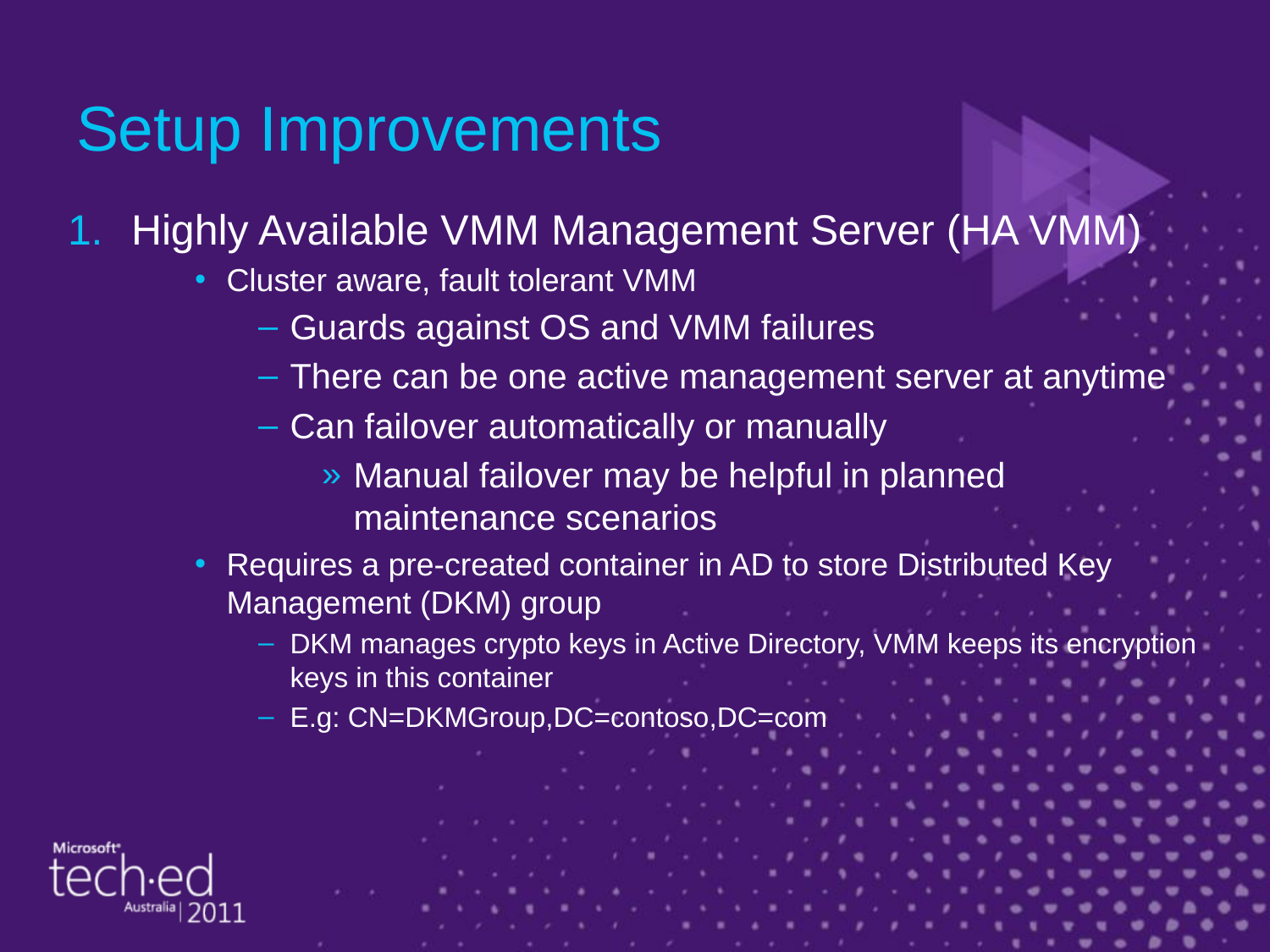

# Setup Improvements
Highly Available VMM Management Server (HA VMM)
Cluster aware, fault tolerant VMM
Guards against OS and VMM failures
There can be one active management server at anytime
Can failover automatically or manually
Manual failover may be helpful in planned maintenance scenarios
Requires a pre-created container in AD to store Distributed Key Management (DKM) group
DKM manages crypto keys in Active Directory, VMM keeps its encryption keys in this container
E.g: CN=DKMGroup,DC=contoso,DC=com